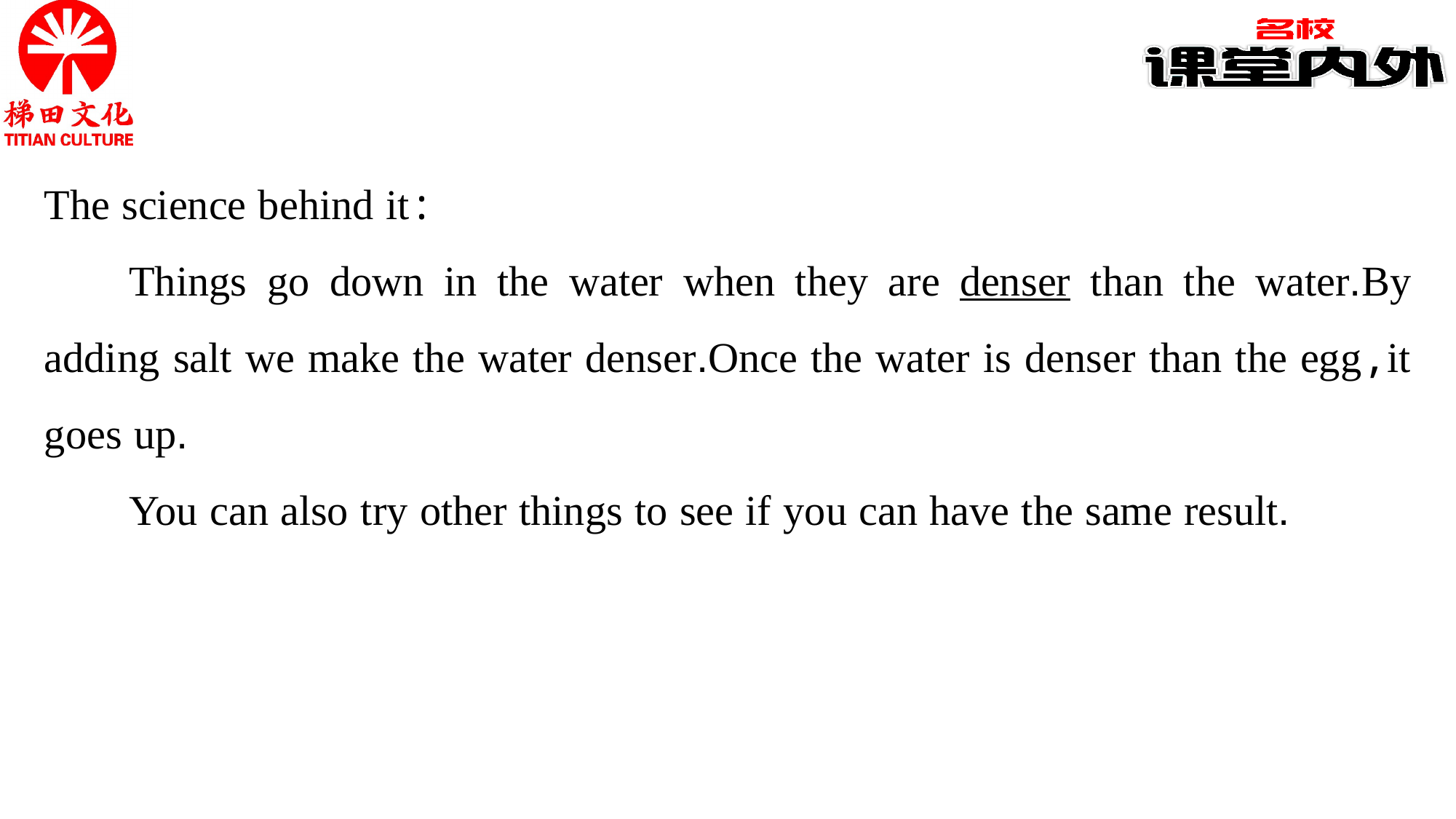

The science behind it:
Things go down in the water when they are denser than the water.By adding salt we make the water denser.Once the water is denser than the egg,it goes up.
You can also try other things to see if you can have the same result.